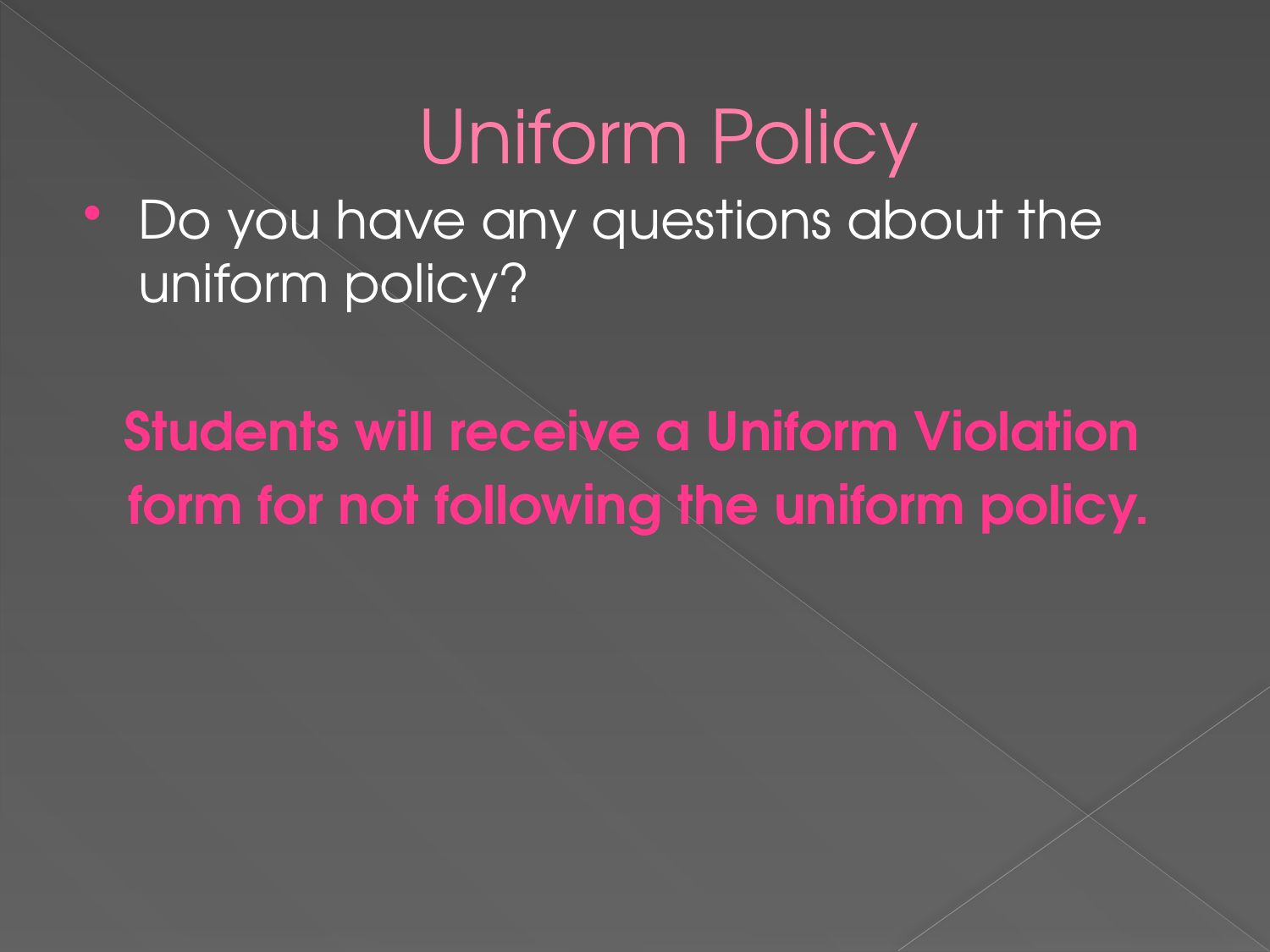

# Uniform Policy
Do you have any questions about the uniform policy?

Students will receive a Uniform Violation
form for not following the uniform policy.